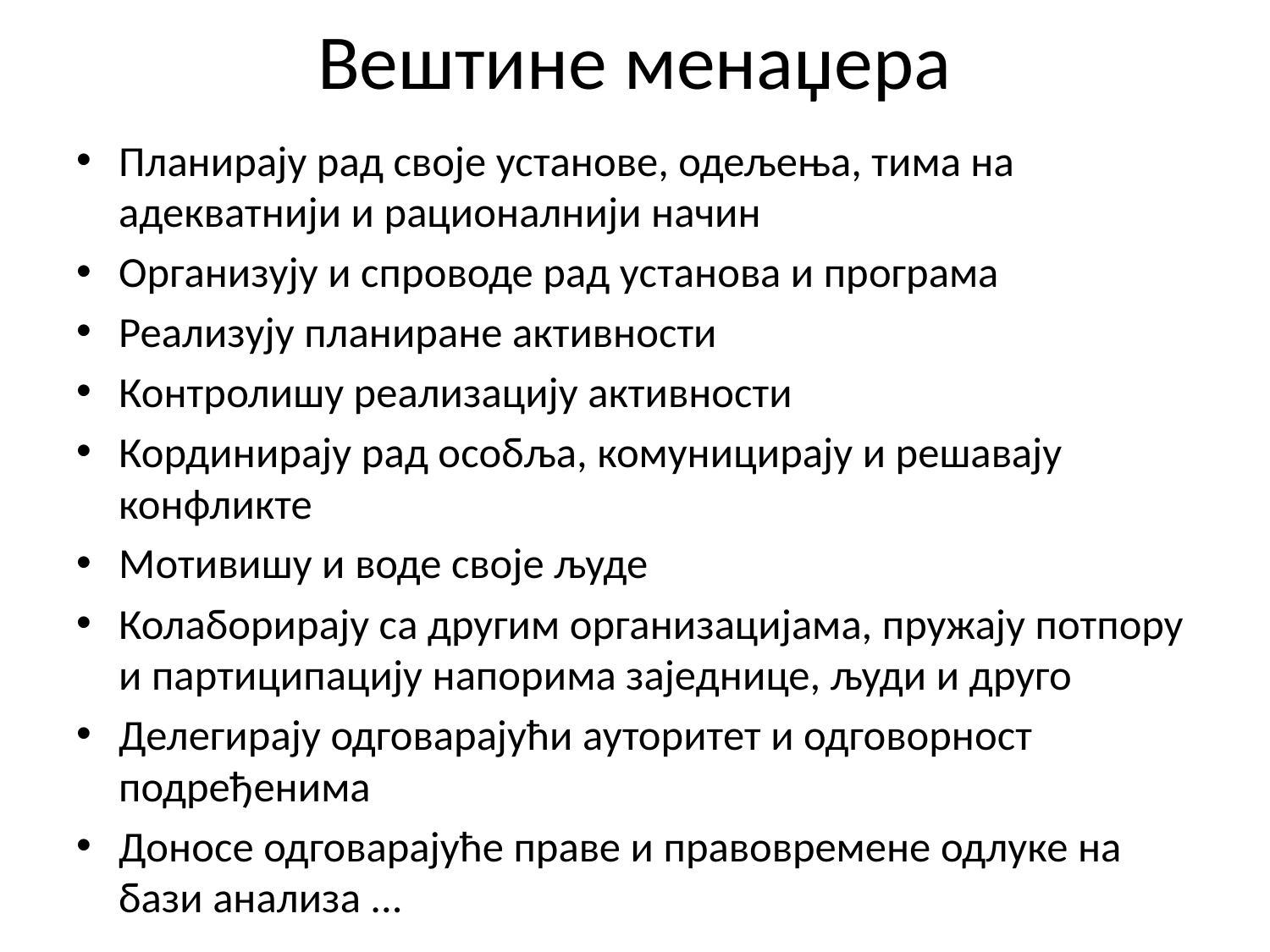

# Вештине менаџера
Планирају рад своје установе, одељења, тима на адекватнији и рационалнији начин
Организују и спроводе рад установа и програма
Реализују планиране активности
Контролишу реализацију активности
Кординирају рад особља, комуницирају и решавају конфликте
Мотивишу и воде своје људе
Колаборирају са другим организацијама, пружају потпору и партиципацију напорима заједнице, људи и друго
Делегирају одговарајући ауторитет и одговорност подређенима
Доносе одговарајуће праве и правовремене одлуке на бази анализа ...